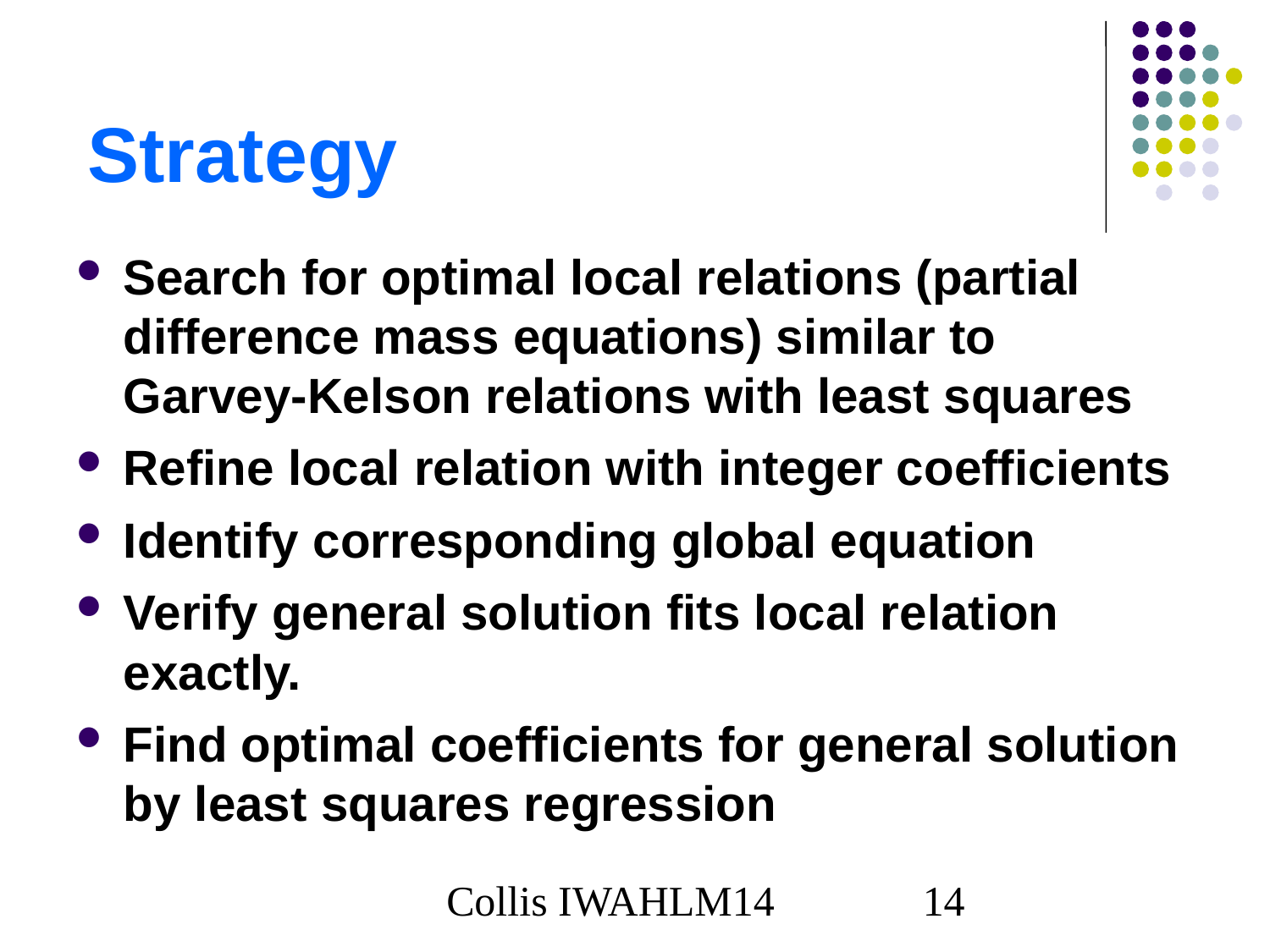

# Strategy
Search for optimal local relations (partial difference mass equations) similar to Garvey-Kelson relations with least squares
Refine local relation with integer coefficients
Identify corresponding global equation
Verify general solution fits local relation exactly.
Find optimal coefficients for general solution by least squares regression
Collis IWAHLM14
14